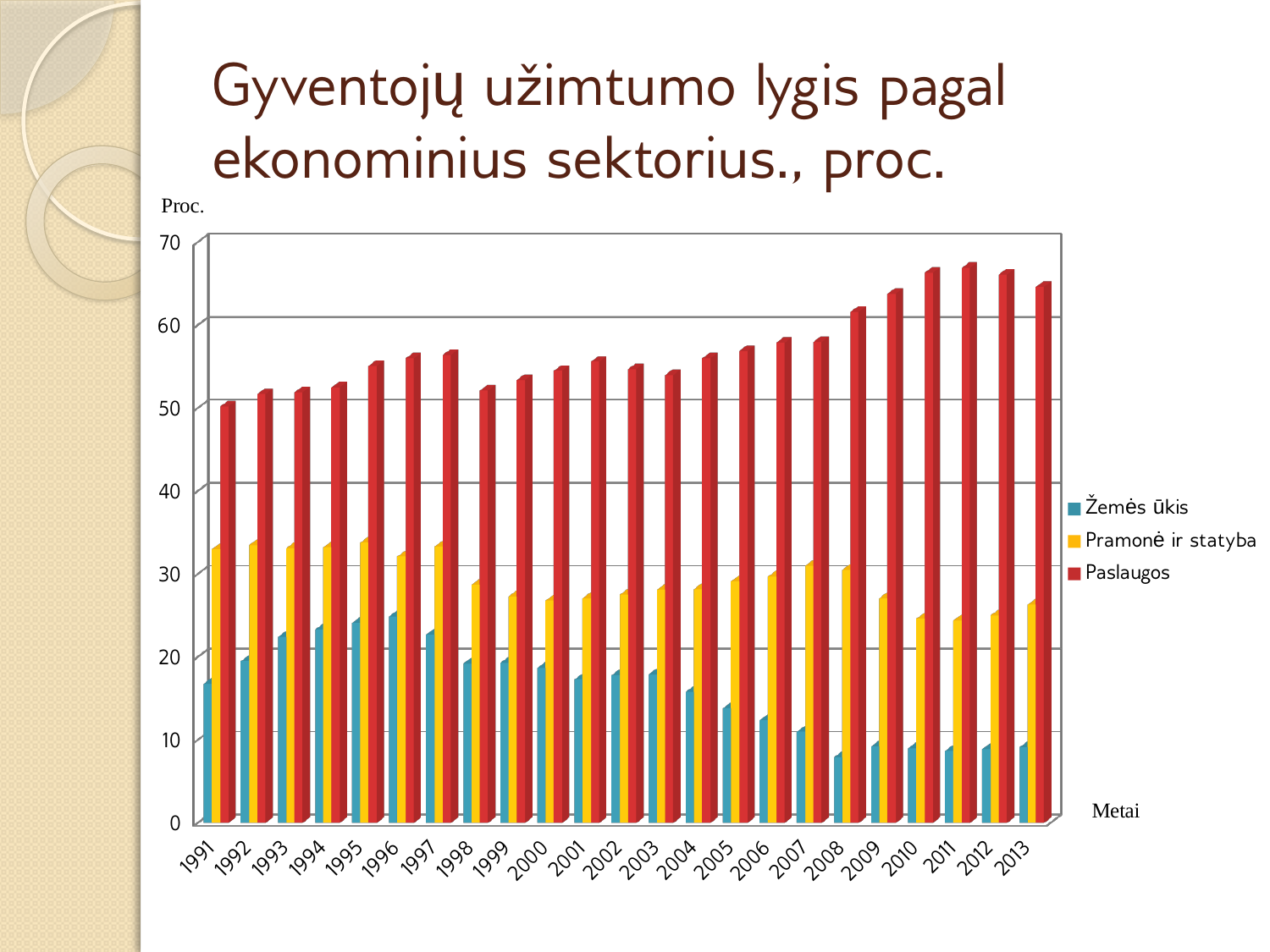

# Gyventojų užimtumo lygis pagal ekonominius sektorius., proc.

[unsupported chart]